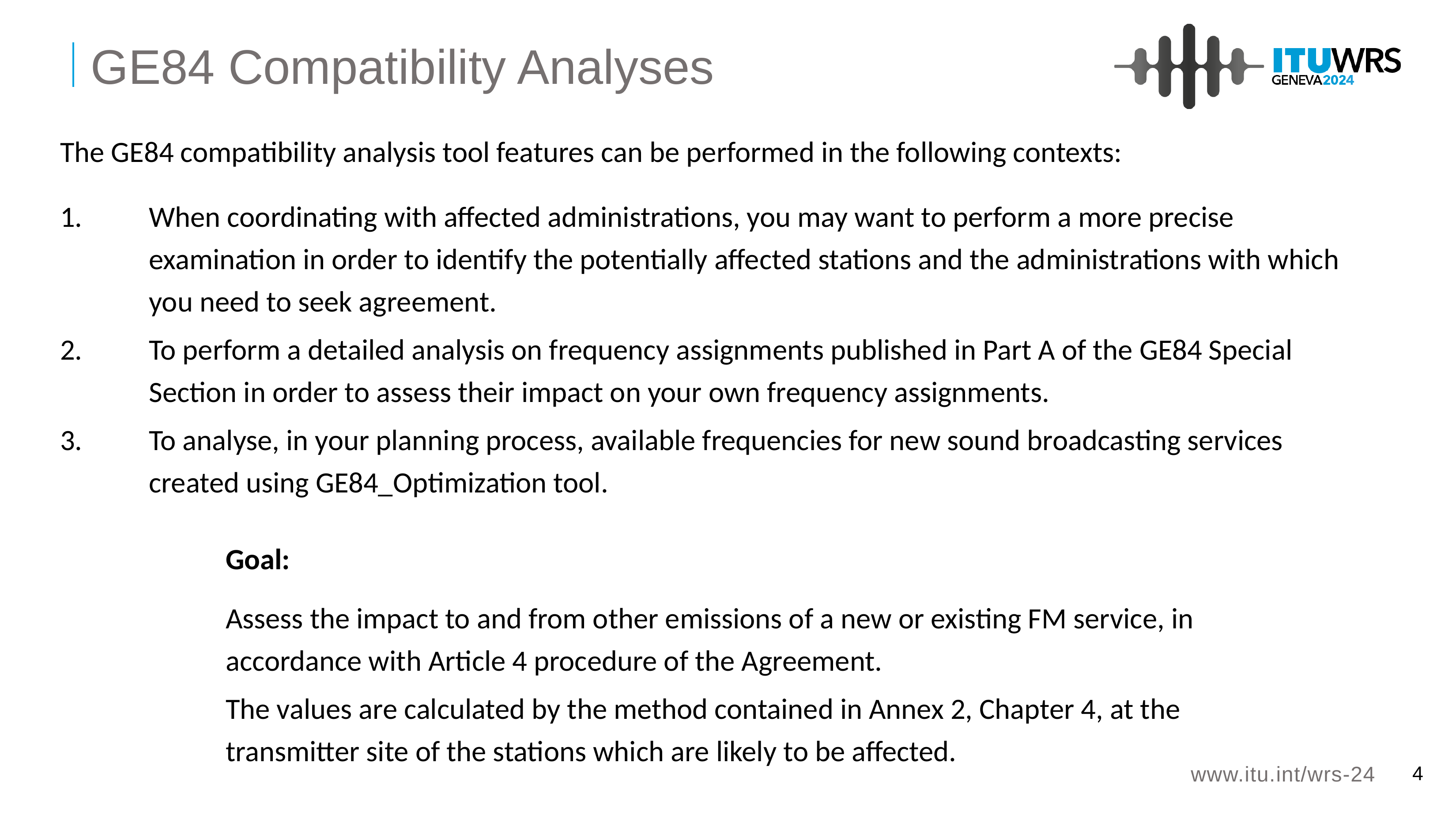

GE84 Compatibility Analyses
The GE84 compatibility analysis tool features can be performed in the following contexts:
When coordinating with affected administrations, you may want to perform a more precise examination in order to identify the potentially affected stations and the administrations with which you need to seek agreement.
To perform a detailed analysis on frequency assignments published in Part A of the GE84 Special Section in order to assess their impact on your own frequency assignments.
To analyse, in your planning process, available frequencies for new sound broadcasting services created using GE84_Optimization tool.

Goal:
Assess the impact to and from other emissions of a new or existing FM service, in accordance with Article 4 procedure of the Agreement.
The values are calculated by the method contained in Annex 2, Chapter 4, at the transmitter site of the stations which are likely to be affected.